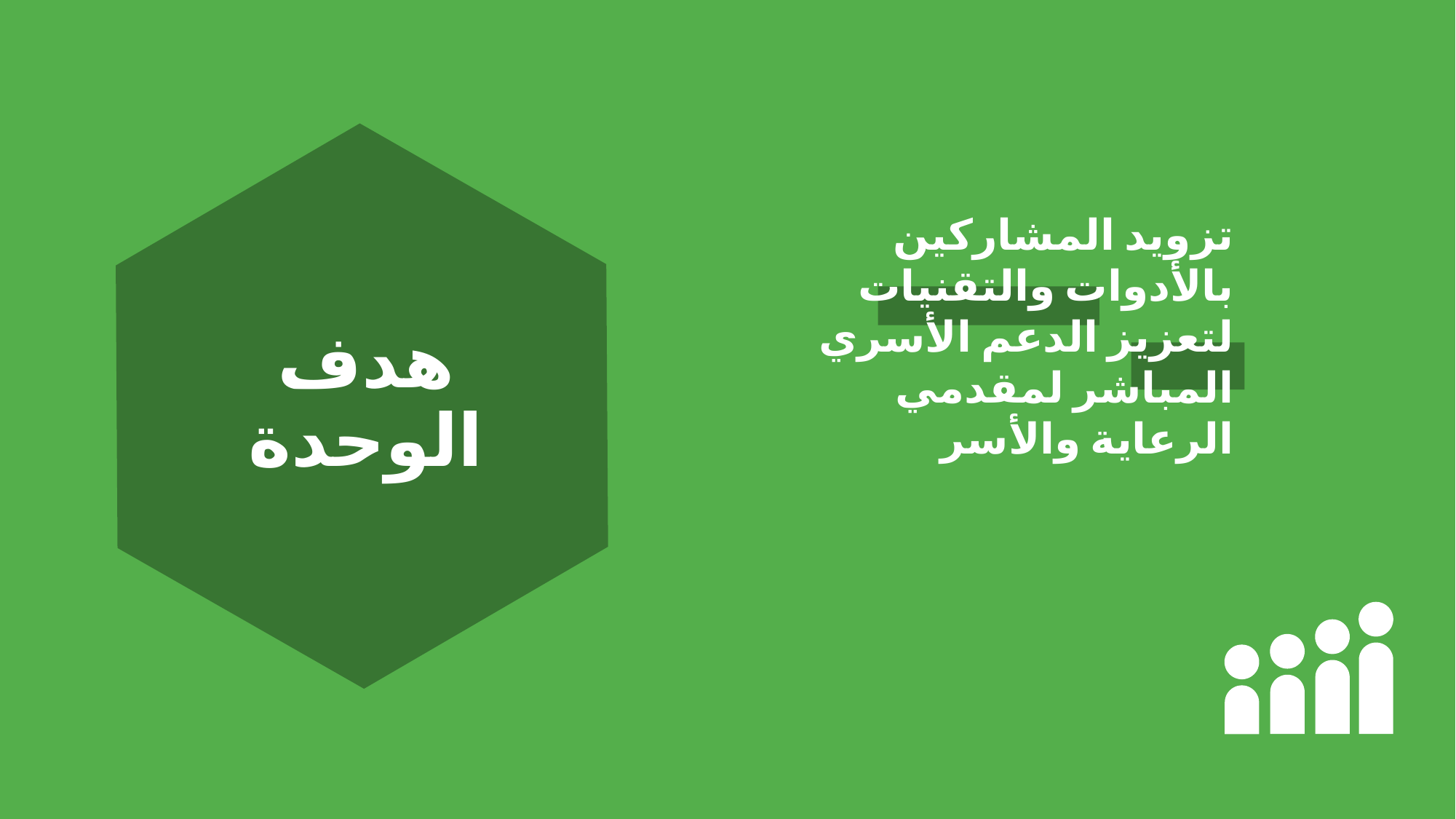

تزويد المشاركين بالأدوات والتقنيات لتعزيز الدعم الأسري المباشر لمقدمي الرعاية والأسر

# هدف الوحدة